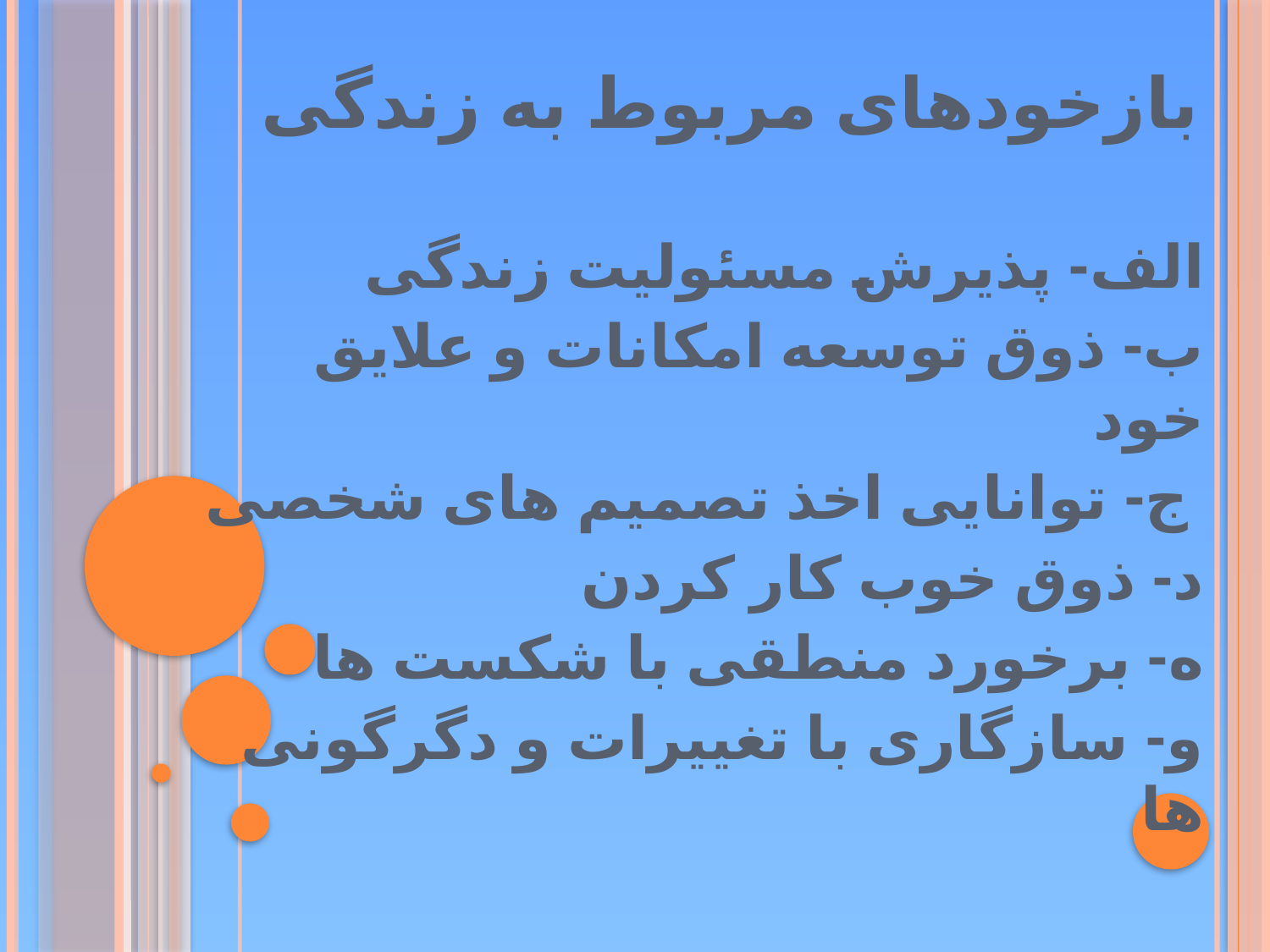

# بازخودهای مربوط به زندگی
الف- پذیرش مسئولیت زندگی
ب- ذوق توسعه امکانات و علایق خود
ج- توانایی اخذ تصمیم های شخصی
د- ذوق خوب کار کردن
ه- برخورد منطقی با شکست ها
و- سازگاری با تغییرات و دگرگونی ها